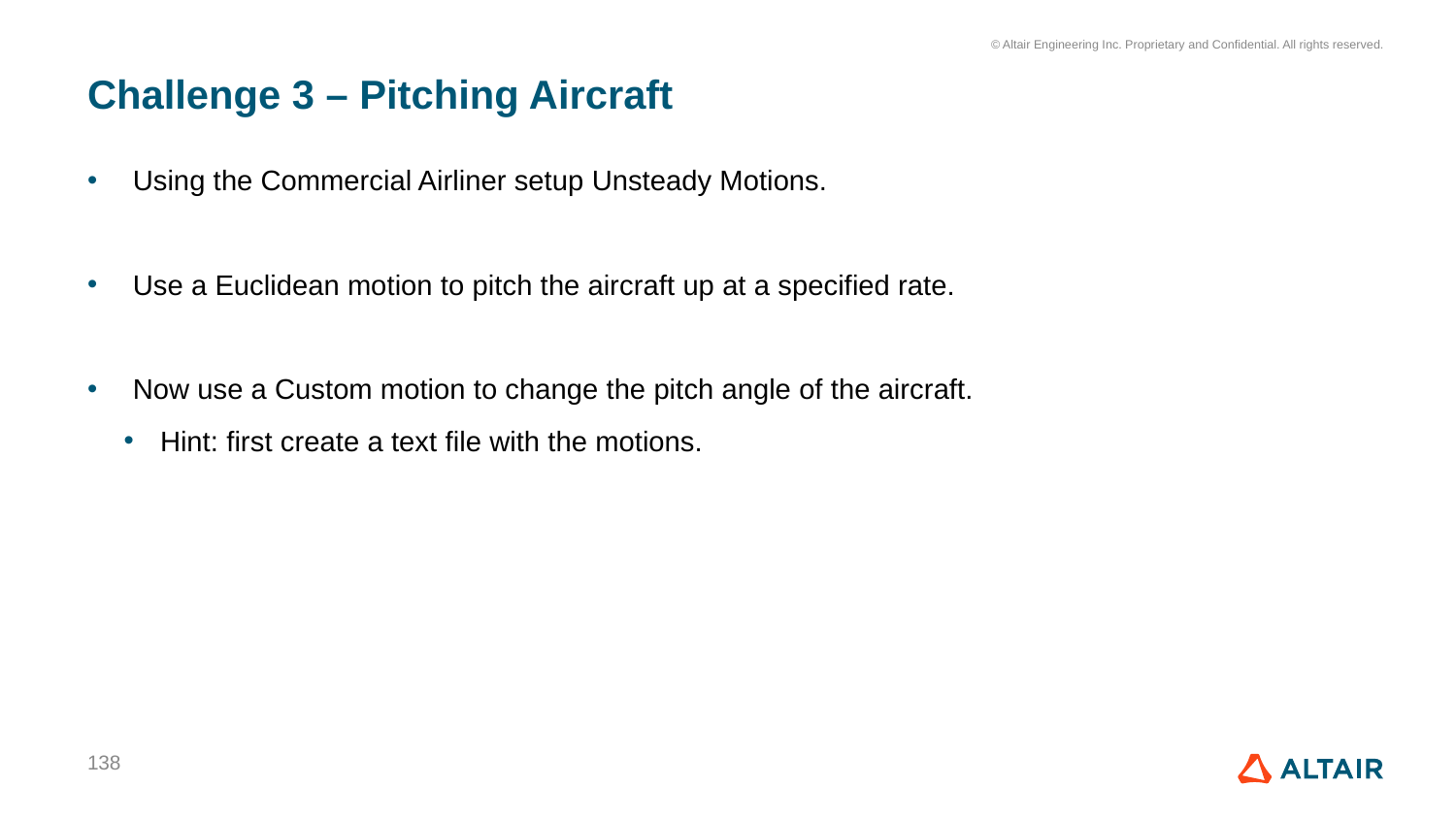

# Challenge 3 – Pitching Aircraft
Using the Commercial Airliner setup Unsteady Motions.

Use a Euclidean motion to pitch the aircraft up at a specified rate.

Now use a Custom motion to change the pitch angle of the aircraft.
Hint: first create a text file with the motions.
138